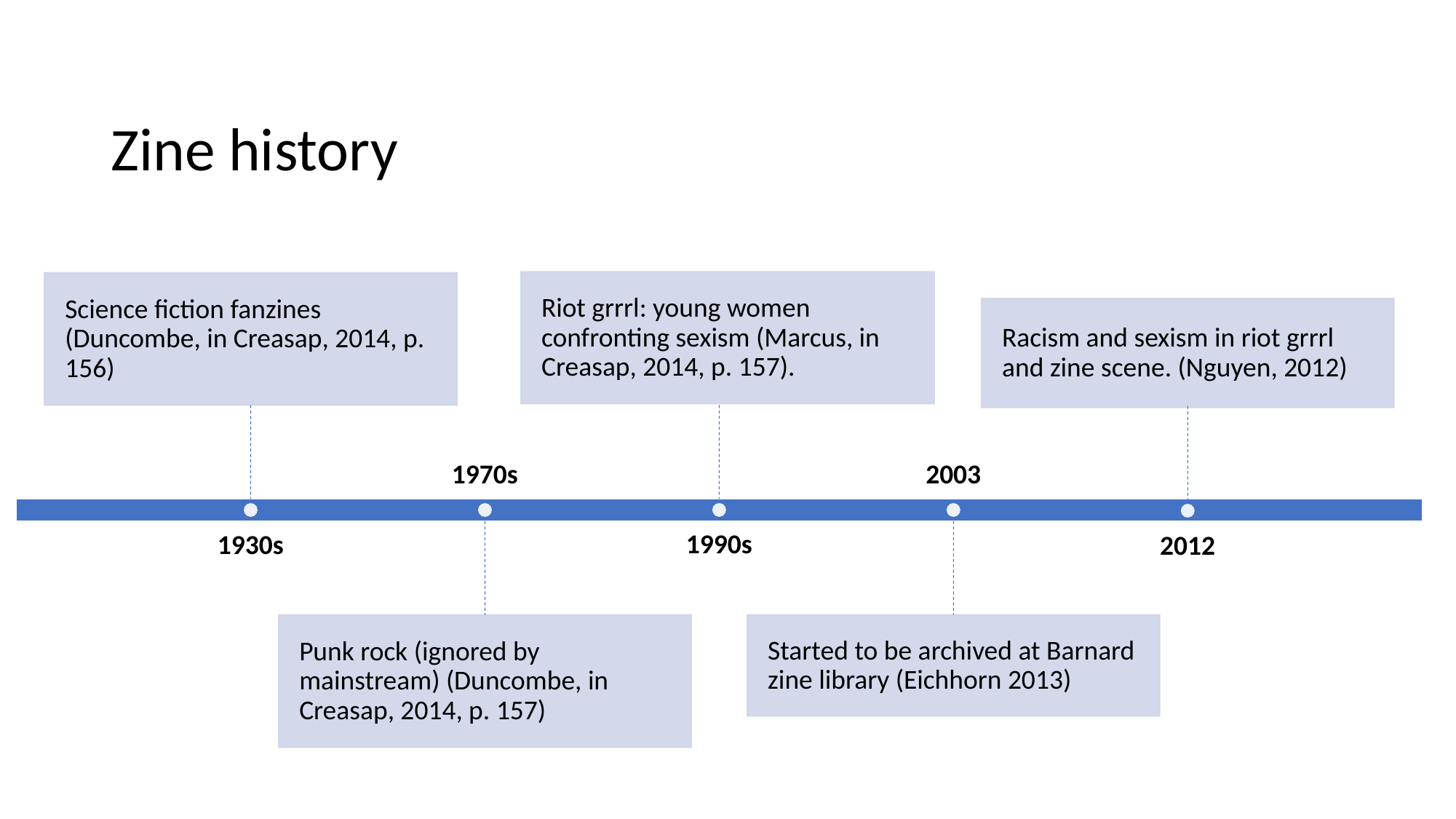

# Zine history
1930s
Science fiction fanzines (Duncombe, in Creasap, 2014, p. 156)
1970s
Punk rock (ignored by mainstream) (Duncombe, in Creasap, 2014, p. 157)
1990s
Riot grrrl: young women confronting sexism (Marcus, in Creasap, 2014, p. 157).
2003
Started to be archived at Barnard zine library (Eichhorn 2013)
2012
Racism and sexism in riot grrrl and zine scene. (Nguyen, 2012)